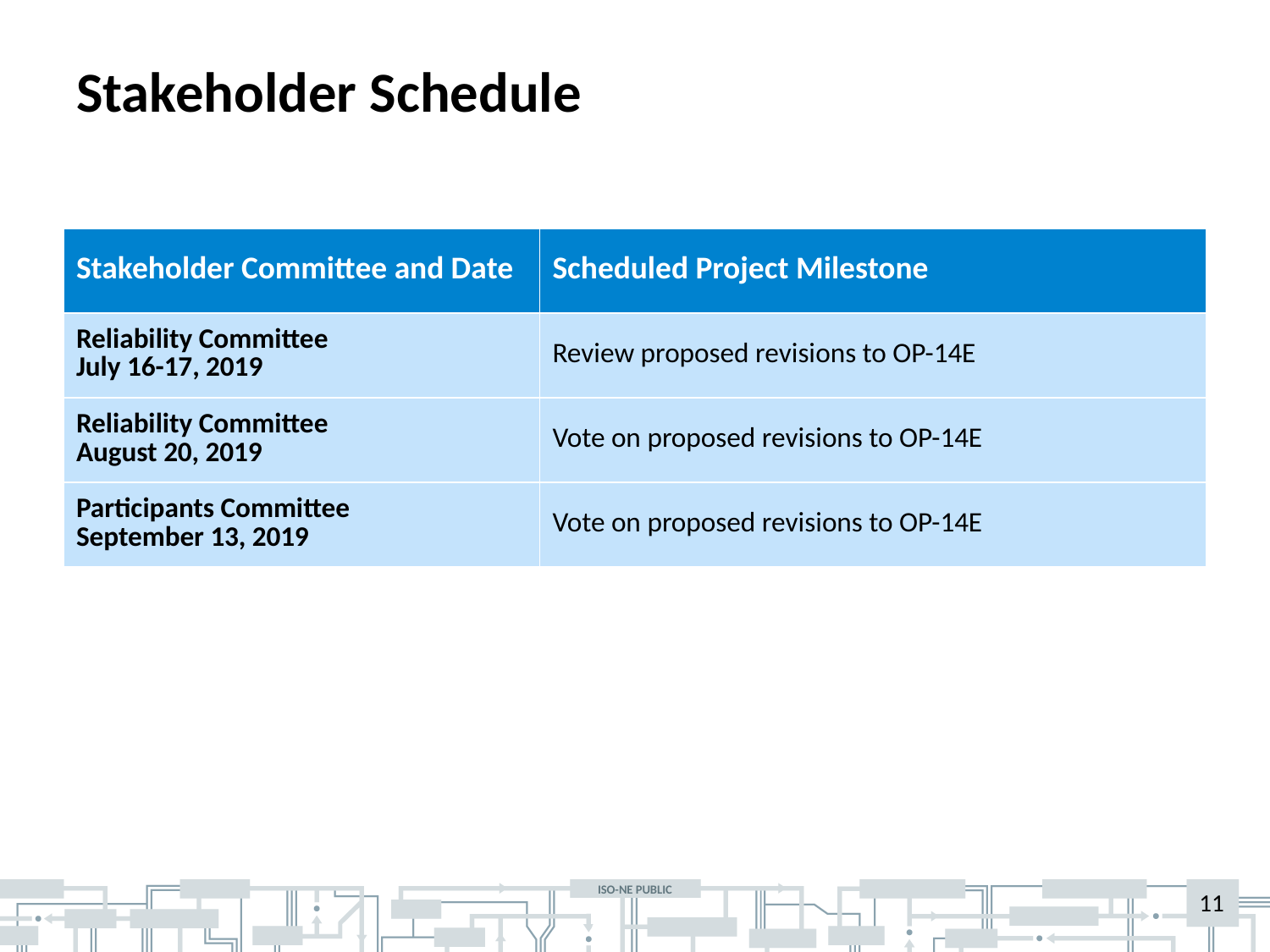

# Stakeholder Schedule
| Stakeholder Committee and Date | Scheduled Project Milestone |
| --- | --- |
| Reliability Committee July 16-17, 2019 | Review proposed revisions to OP-14E |
| Reliability Committee August 20, 2019 | Vote on proposed revisions to OP-14E |
| Participants Committee September 13, 2019 | Vote on proposed revisions to OP-14E |
11